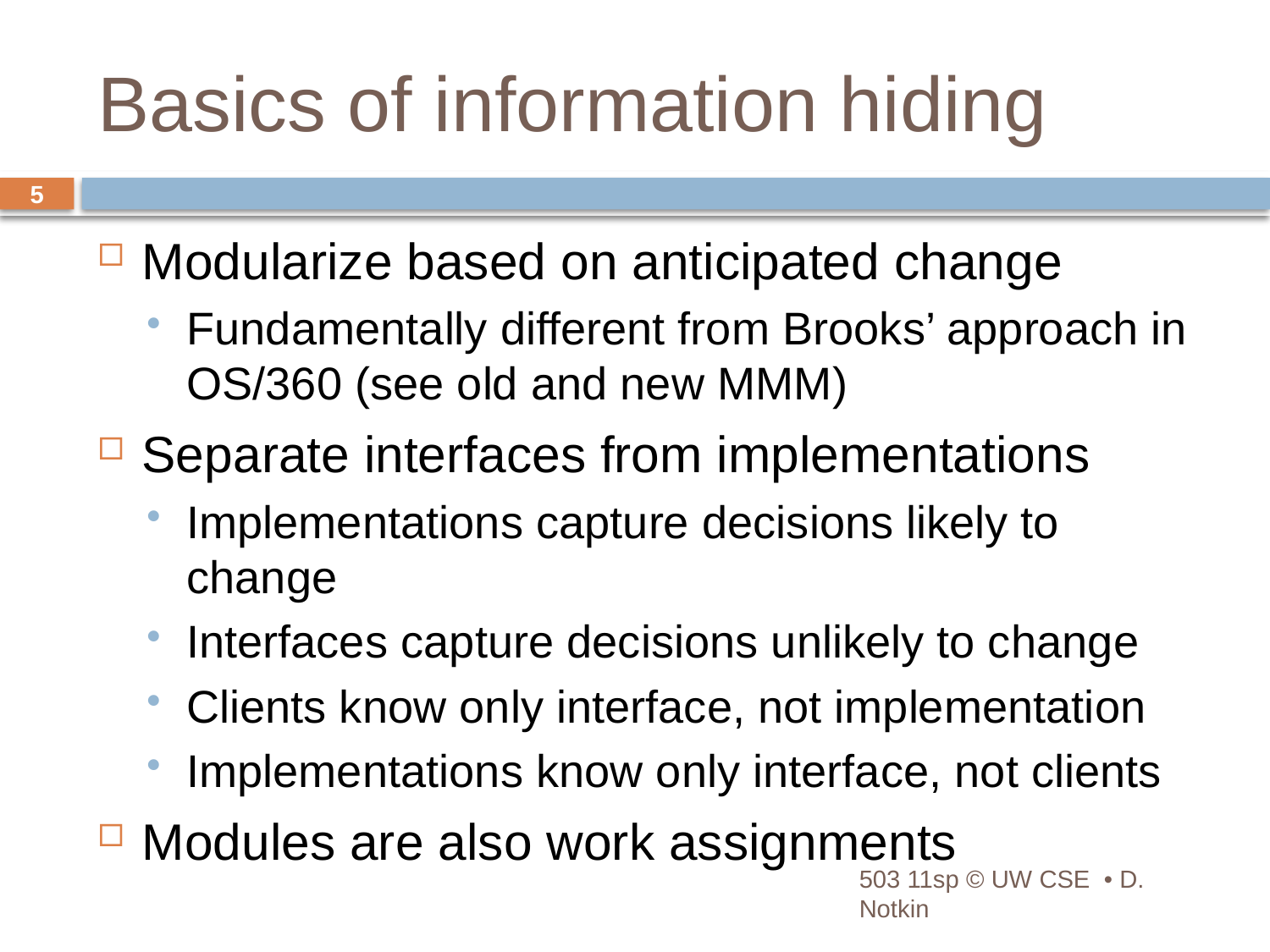

# Basics of information hiding
5
Modularize based on anticipated change
Fundamentally different from Brooks’ approach in OS/360 (see old and new MMM)
Separate interfaces from implementations
Implementations capture decisions likely to change
Interfaces capture decisions unlikely to change
Clients know only interface, not implementation
Implementations know only interface, not clients
Modules are also work assignments
503 11sp © UW CSE  • D. Notkin